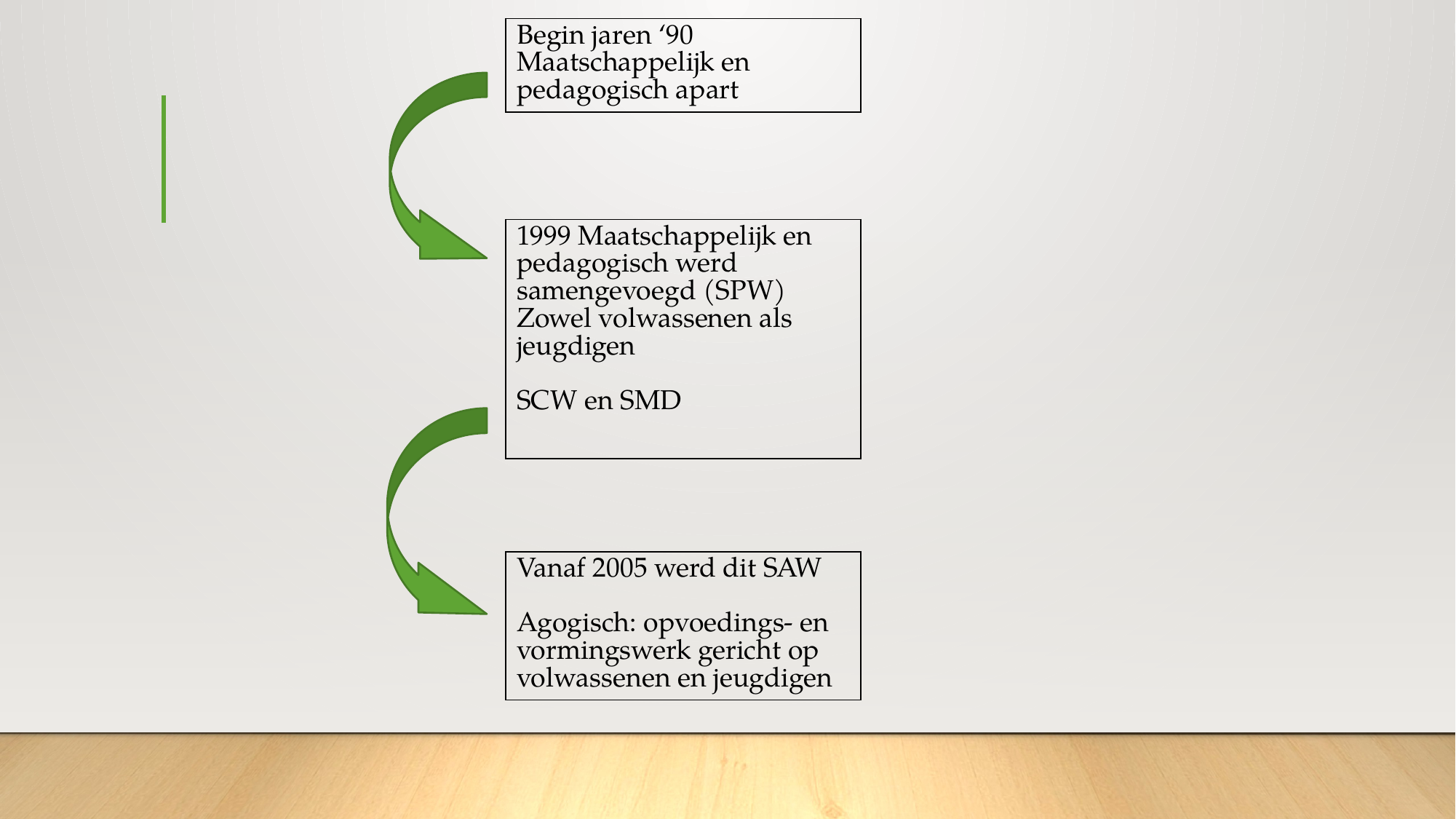

| Begin jaren ‘90 Maatschappelijk en pedagogisch apart |
| --- |

| 1999 Maatschappelijk en pedagogisch werd samengevoegd (SPW) Zowel volwassenen als jeugdigen SCW en SMD |
| --- |

| Vanaf 2005 werd dit SAW Agogisch: opvoedings- en vormingswerk gericht op volwassenen en jeugdigen |
| --- |